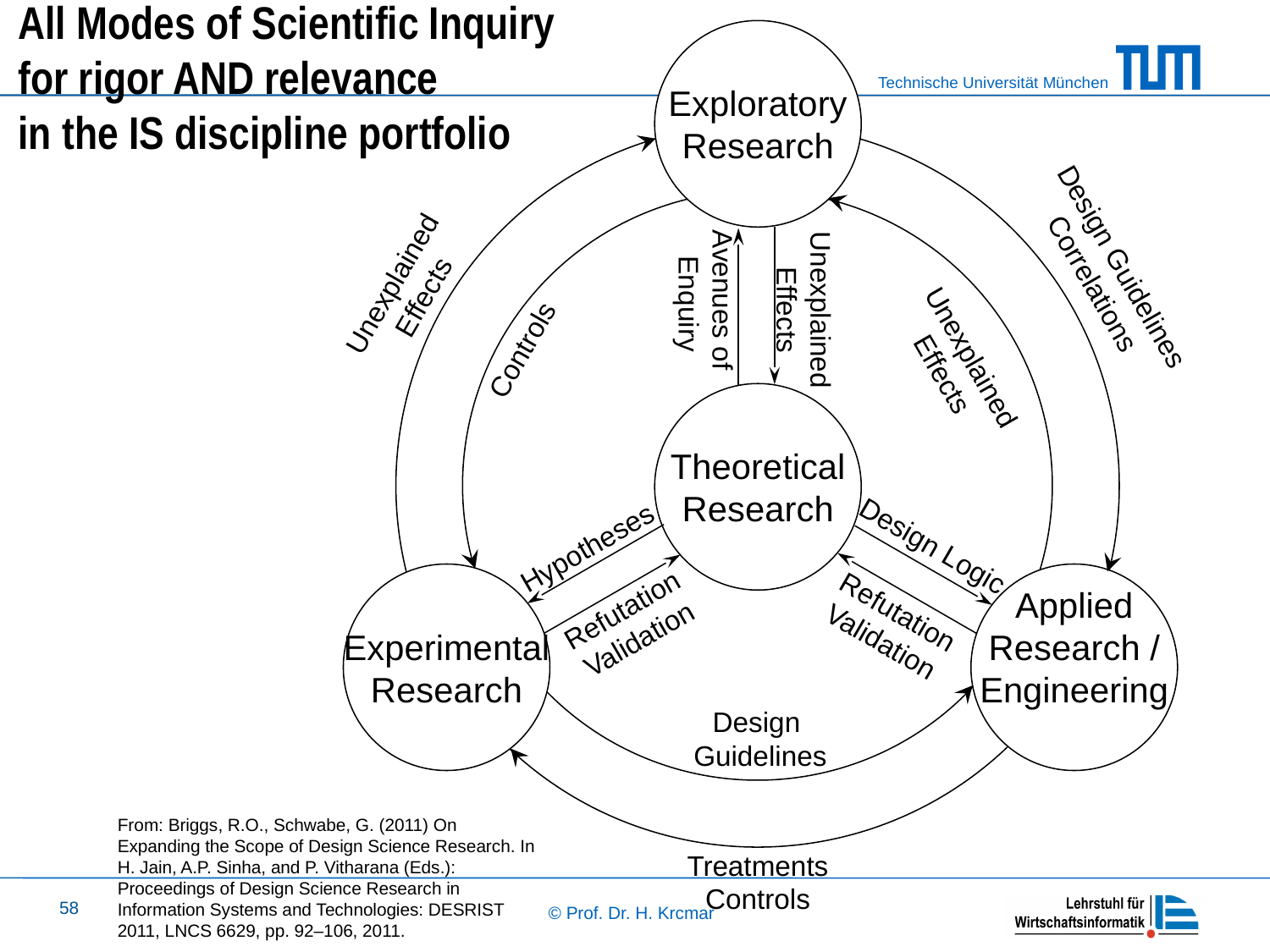

Exploratory
Research

Design Guidelines
Correlations
Unexplained
Effects
Avenues of
Enquiry
Unexplained
Effects
Unexplained
Effects
Controls
Theoretical
Research
Design Logic
Hypotheses
Experimental
Research
Applied
Research /
Engineering

Refutation
Validation
Refutation
Validation
Design
Guidelines
Treatments
Controls
# All Modes of Scientific Inquiry for rigor AND relevance in the IS discipline portfolio
From: Briggs, R.O., Schwabe, G. (2011) On Expanding the Scope of Design Science Research. In H. Jain, A.P. Sinha, and P. Vitharana (Eds.): Proceedings of Design Science Research in Information Systems and Technologies: DESRIST 2011, LNCS 6629, pp. 92–106, 2011.